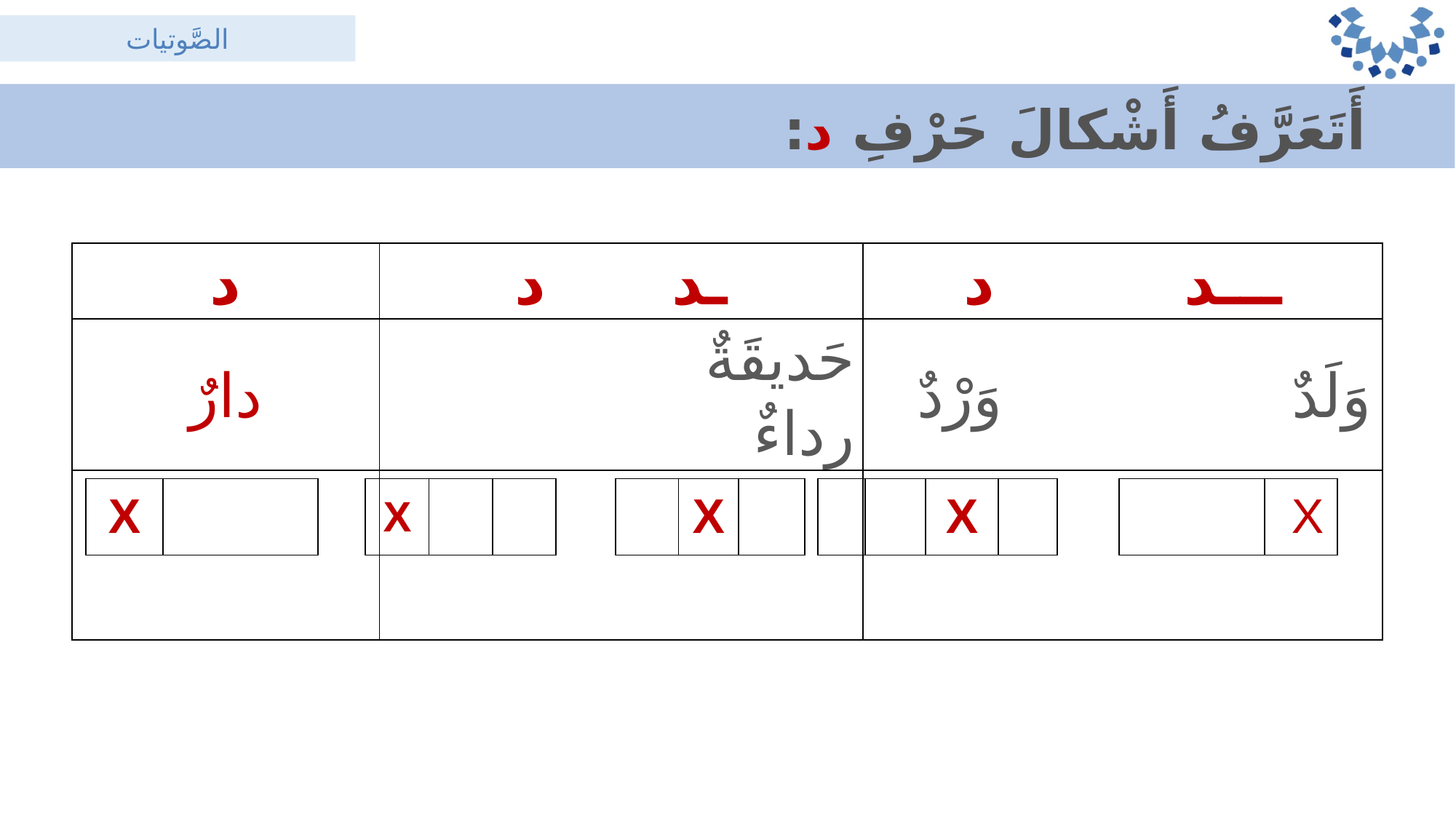

الصَّوتيات
 أَتَعَرَّفُ أَشْكالَ حَرْفِ د:

| د | ـد د | ـــد د |
| --- | --- | --- |
| دارٌ | حَديقَةٌ رِداءٌ | وَلَدٌ وَرْدٌ |
|  |  |  |
| X |  |
| --- | --- |
| X |  |  |
| --- | --- | --- |
|  | X |  |
| --- | --- | --- |
|  |  | X |  |
| --- | --- | --- | --- |
|  | X |
| --- | --- |